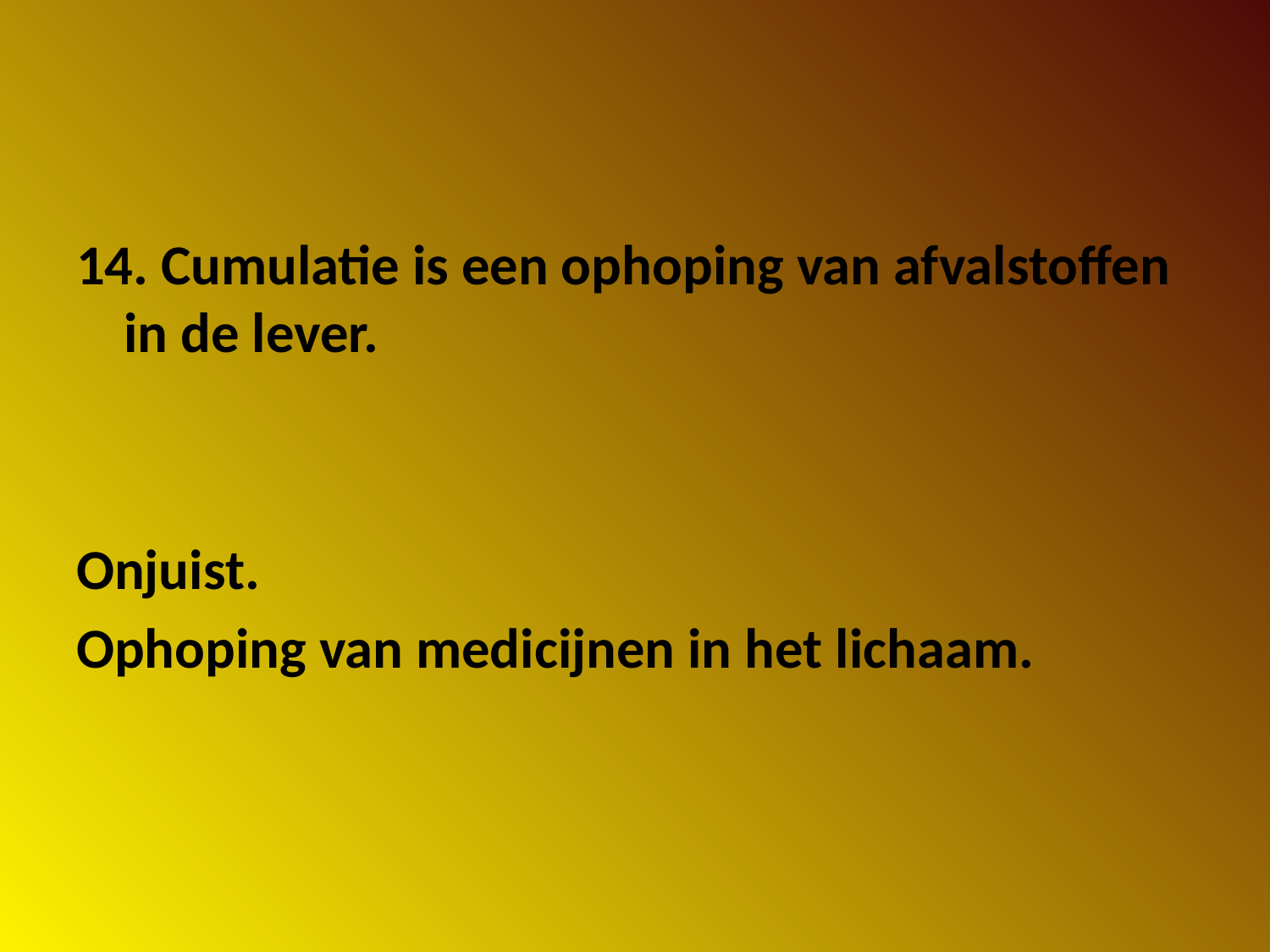

#
14. Cumulatie is een ophoping van afvalstoffen in de lever.

Onjuist.
Ophoping van medicijnen in het lichaam.